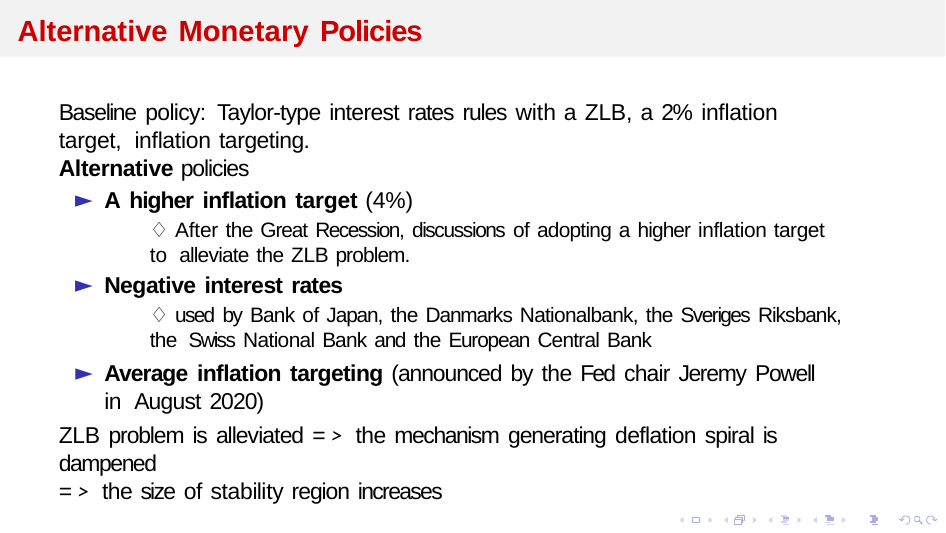

# Alternative Monetary Policies
Baseline policy: Taylor-type interest rates rules with a ZLB, a 2% inflation target,  inflation targeting.
Alternative policies
A higher inflation target (4%)
♢ After the Great Recession, discussions of adopting a higher inflation target to  alleviate the ZLB problem.
Negative interest rates
♢ used by Bank of Japan, the Danmarks Nationalbank, the Sveriges Riksbank, the  Swiss National Bank and the European Central Bank
Average inflation targeting (announced by the Fed chair Jeremy Powell in  August 2020)
ZLB problem is alleviated => the mechanism generating deflation spiral is dampened
=> the size of stability region increases